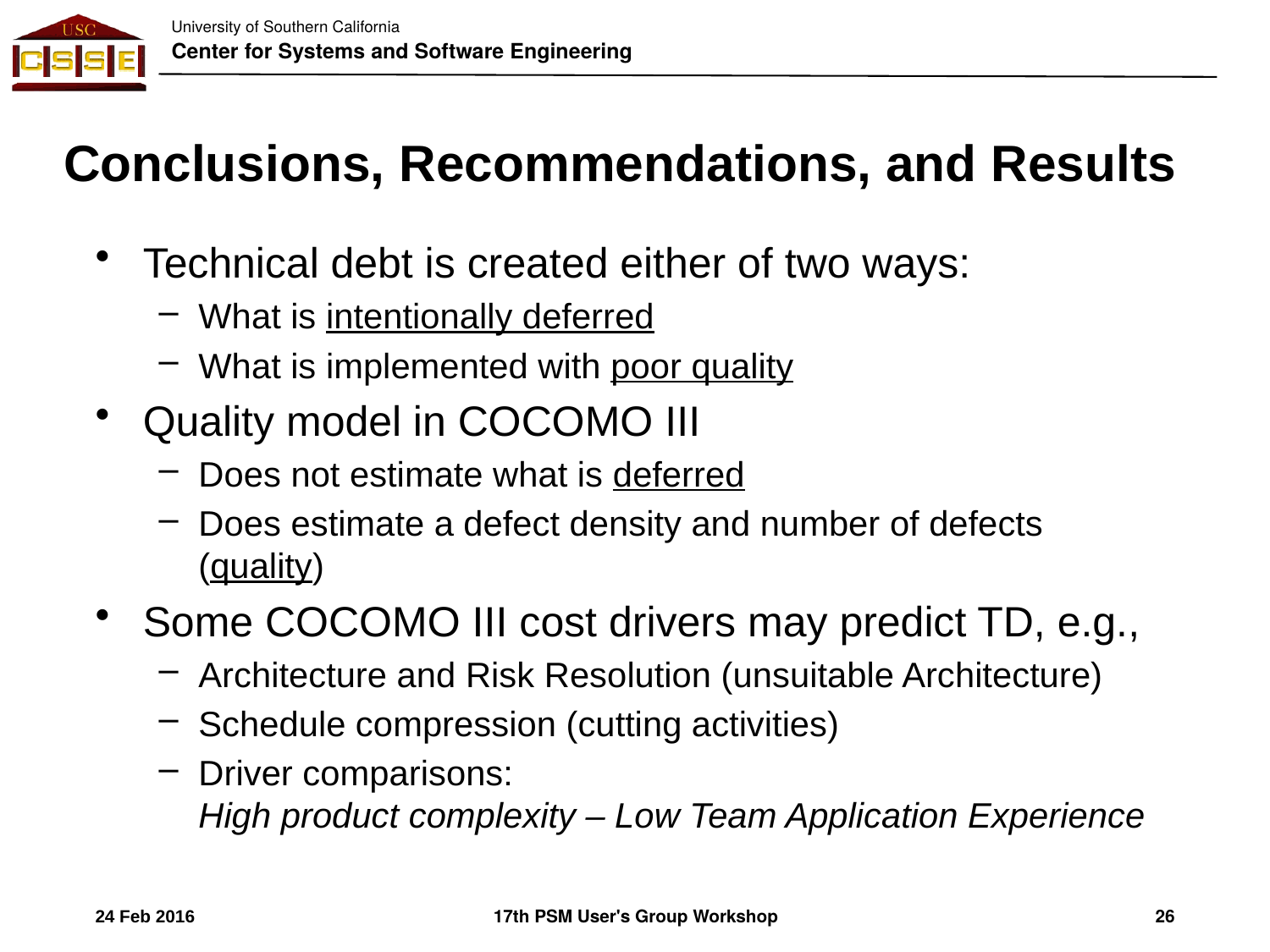

# Conclusions, Recommendations, and Results
Technical debt is created either of two ways:
What is intentionally deferred
What is implemented with poor quality
Quality model in COCOMO III
Does not estimate what is deferred
Does estimate a defect density and number of defects (quality)
Some COCOMO III cost drivers may predict TD, e.g.,
Architecture and Risk Resolution (unsuitable Architecture)
Schedule compression (cutting activities)
Driver comparisons:
High product complexity – Low Team Application Experience

24 Feb 2016
26
17th PSM User's Group Workshop